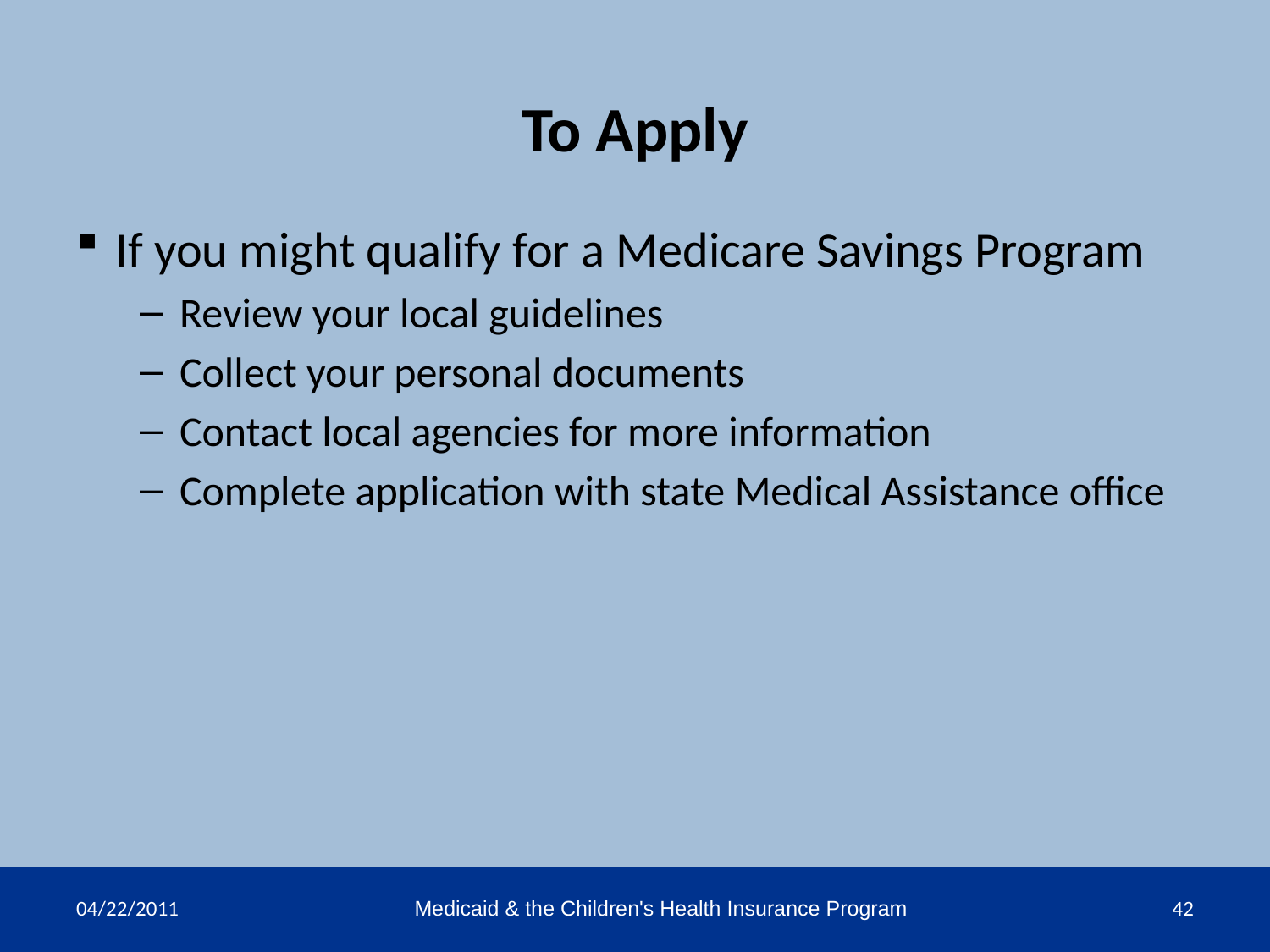

# To Apply
If you might qualify for a Medicare Savings Program
Review your local guidelines
Collect your personal documents
Contact local agencies for more information
Complete application with state Medical Assistance office

04/22/2011
Medicaid & the Children's Health Insurance Program
42